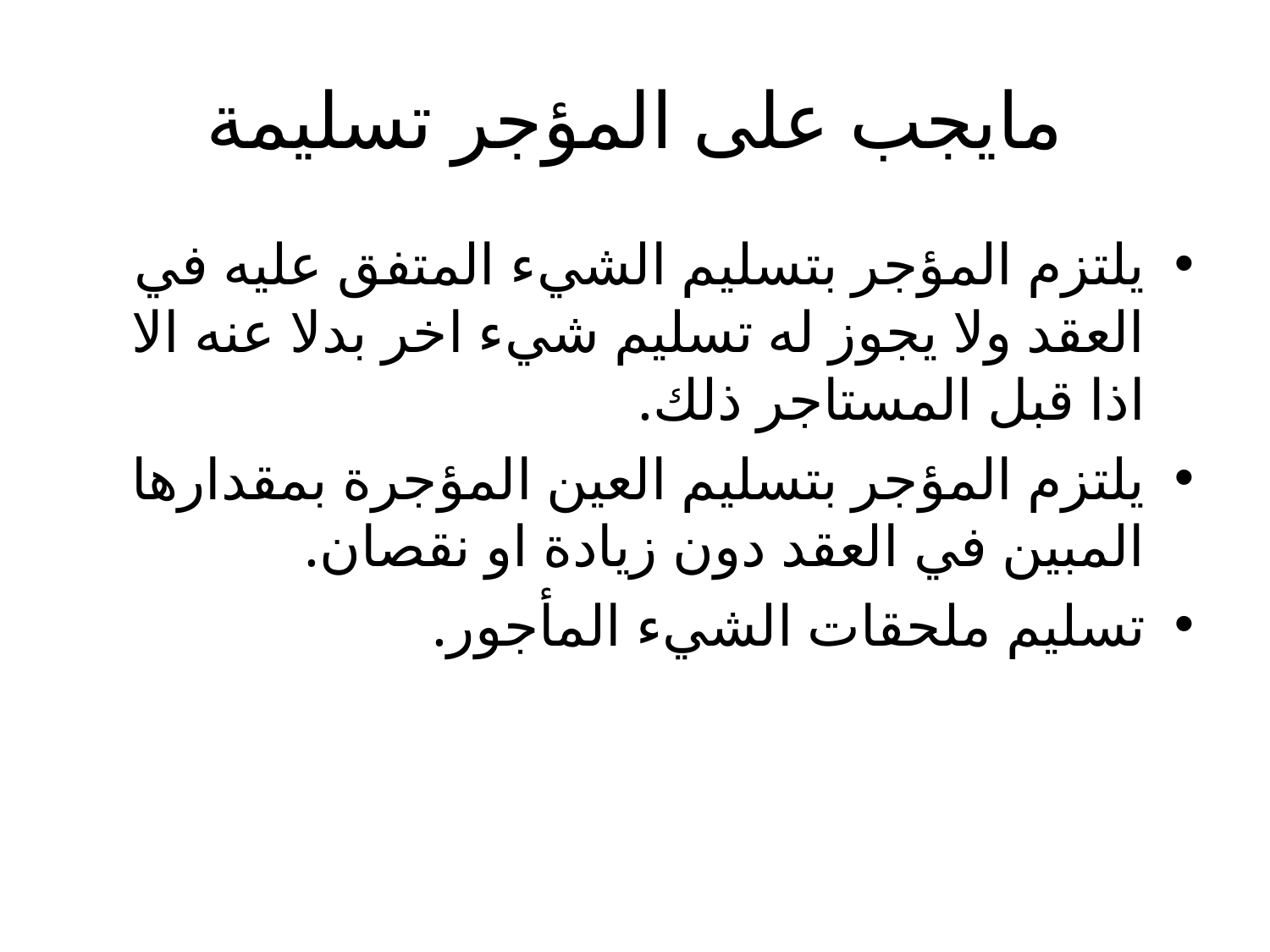

# مايجب على المؤجر تسليمة
يلتزم المؤجر بتسليم الشيء المتفق عليه في العقد ولا يجوز له تسليم شيء اخر بدلا عنه الا اذا قبل المستاجر ذلك.
يلتزم المؤجر بتسليم العين المؤجرة بمقدارها المبين في العقد دون زيادة او نقصان.
تسليم ملحقات الشيء المأجور.